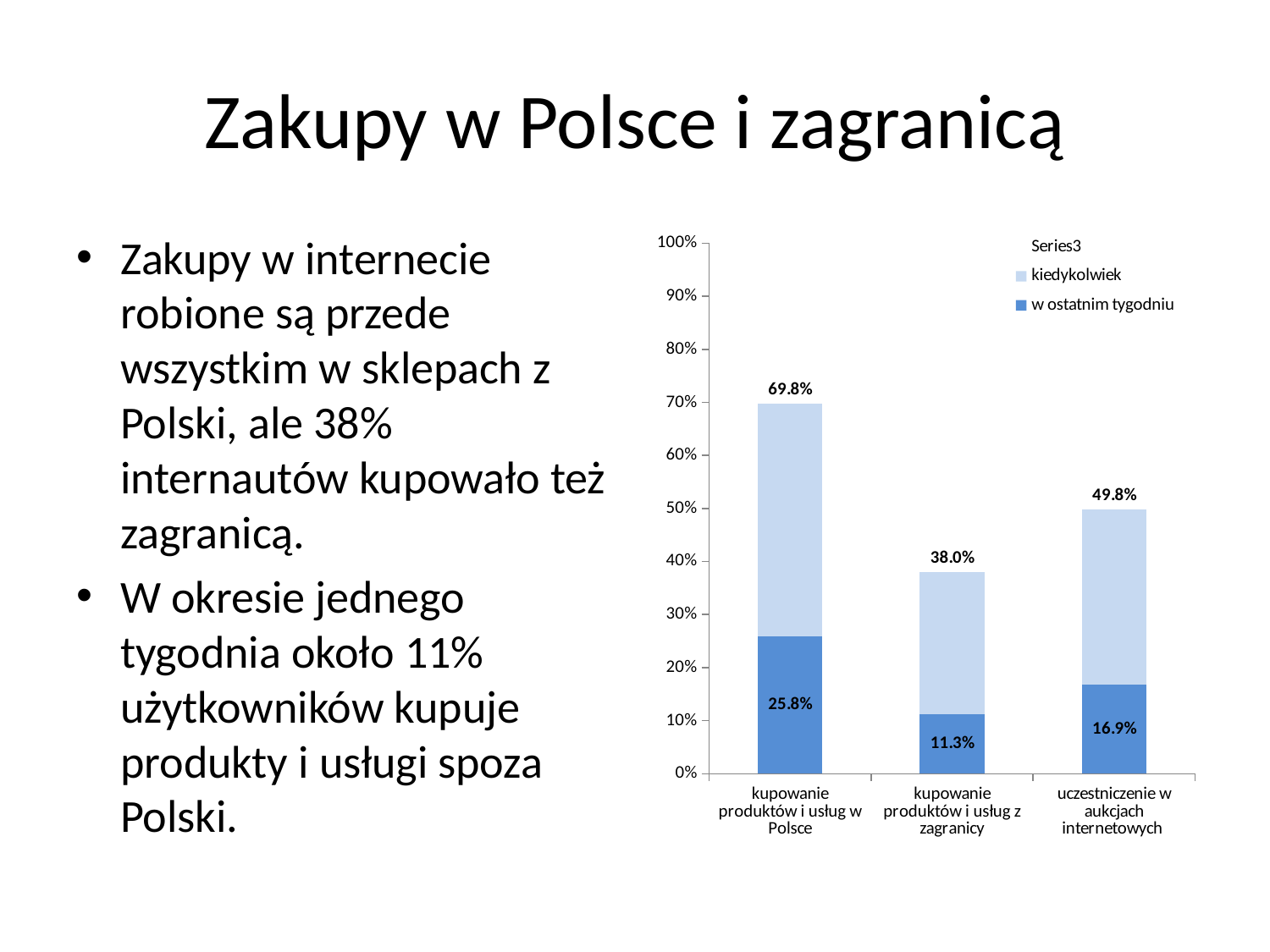

# Zakupy w Polsce i zagranicą
Zakupy w internecie robione są przede wszystkim w sklepach z Polski, ale 38% internautów kupowało też zagranicą.
W okresie jednego tygodnia około 11% użytkowników kupuje produkty i usługi spoza Polski.

### Chart

| Category | w ostatnim tygodniu | kiedykolwiek |  |
|---|---|---|---|
| kupowanie produktów i usług w Polsce | 0.25811018775007705 | 0.43988919667590043 | 0.6979993844259774 |
| kupowanie produktów i usług z zagranicy | 0.11258848876577406 | 0.2677746999076641 | 0.3803631886734381 |
| uczestniczenie w aukcjach internetowych  | 0.16861610440778138 | 0.32904457030288137 | 0.4976606747106626 |